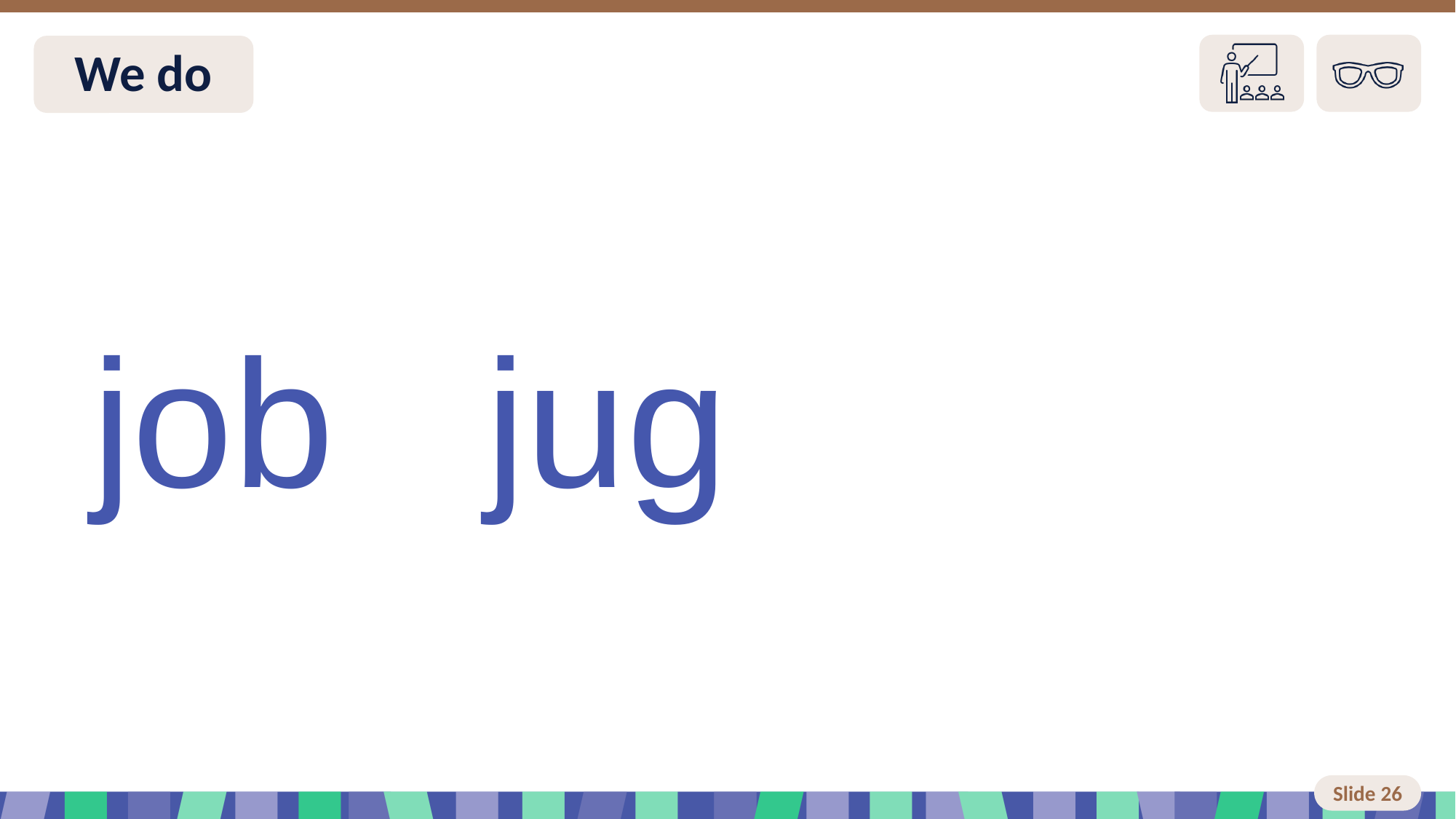

# Slide 26 We do
job   jug